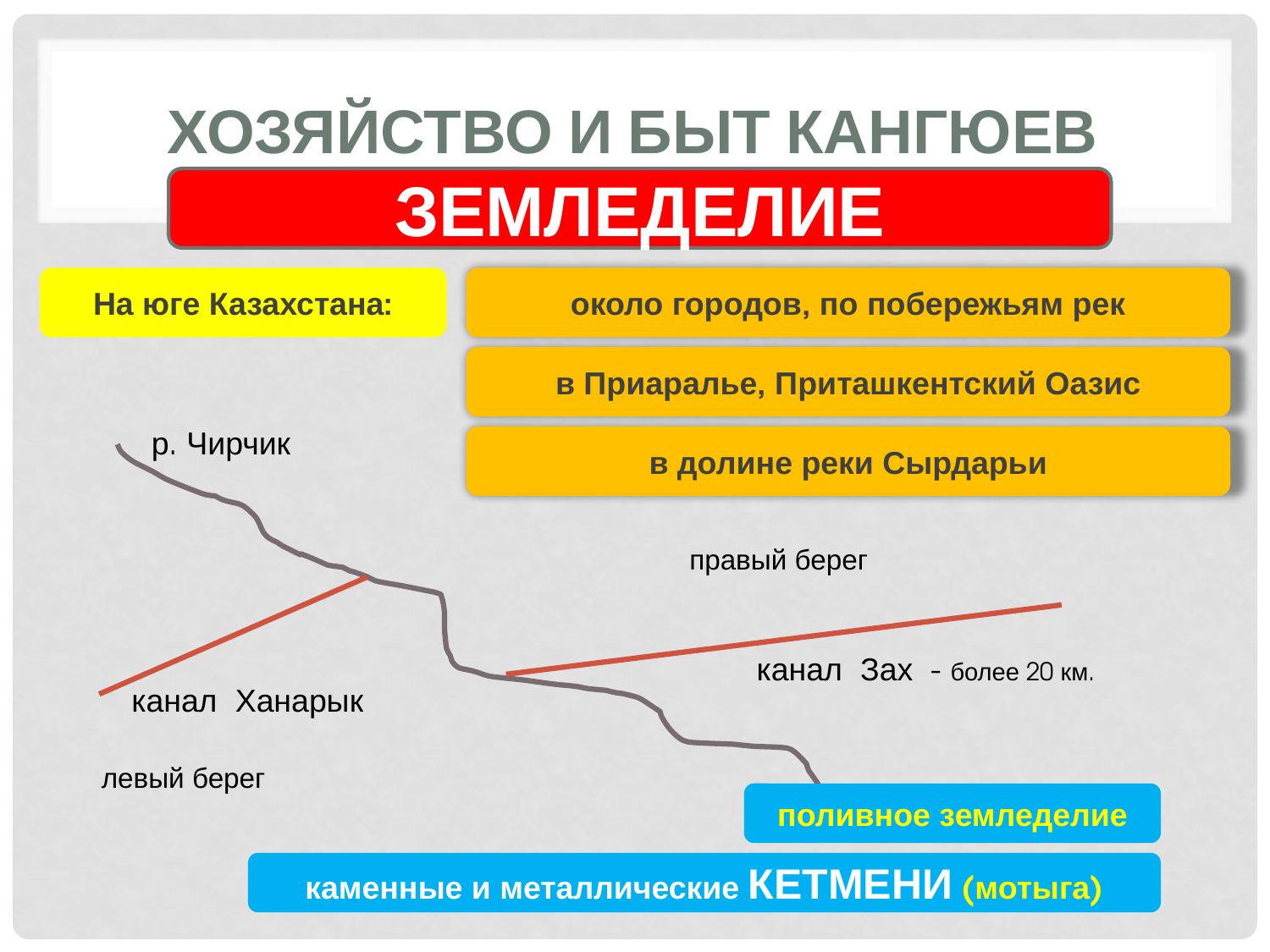

# Хозяйство и быт кангюев
ЗЕМЛЕДЕЛИЕ
На юге Казахстана:
около городов, по побережьям рек
в Приаралье, Приташкентский Оазис
р. Чирчик
в долине реки Сырдарьи

правый берег
канал  Зах  - более 20 км.
канал  Ханарык
левый берег
поливное земледелие
каменные и металлические КЕТМЕНИ (мотыга)